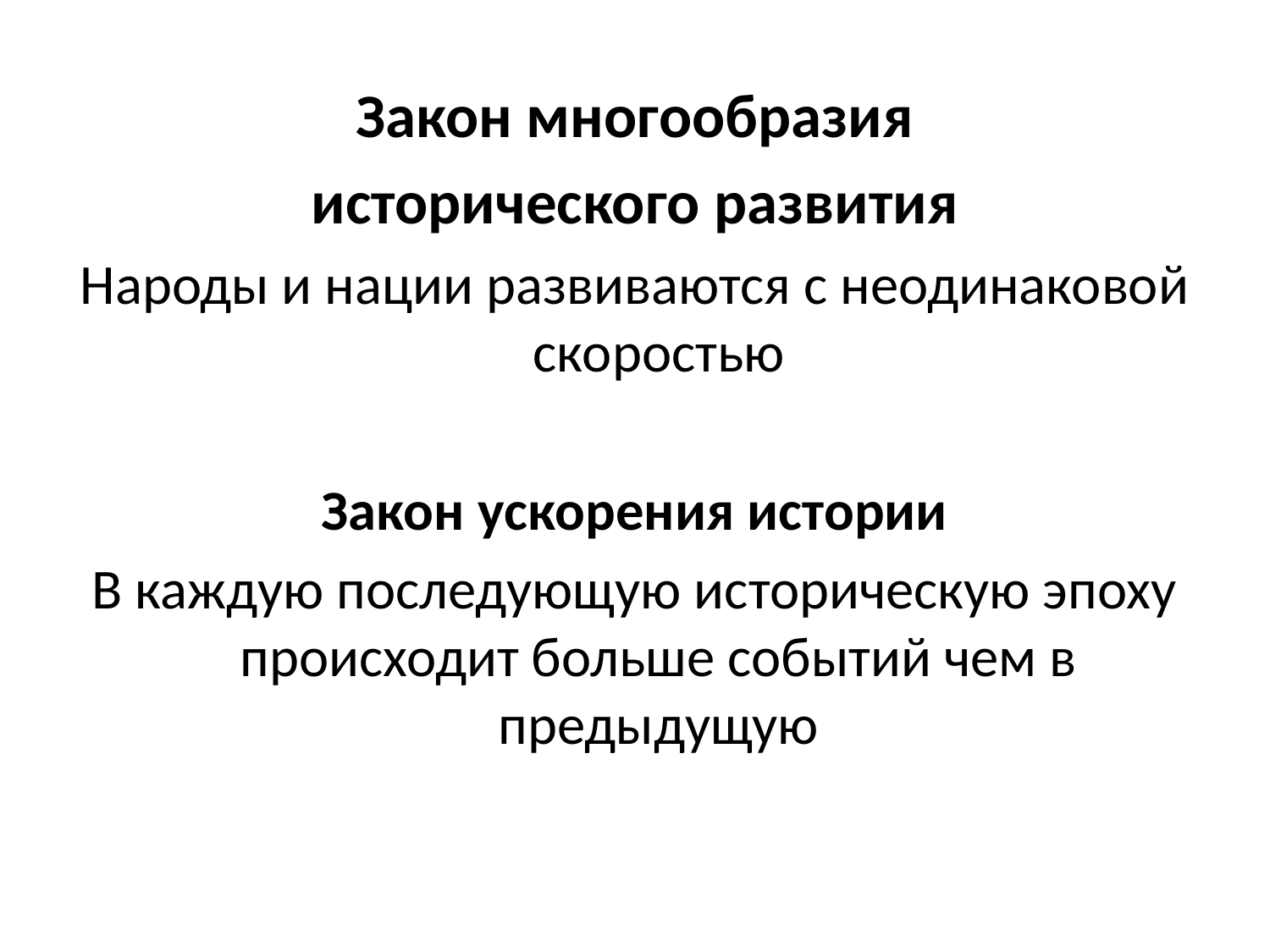

Закон многообразия
исторического развития
Народы и нации развиваются с неодинаковой скоростью

Закон ускорения истории
В каждую последующую историческую эпоху происходит больше событий чем в предыдущую